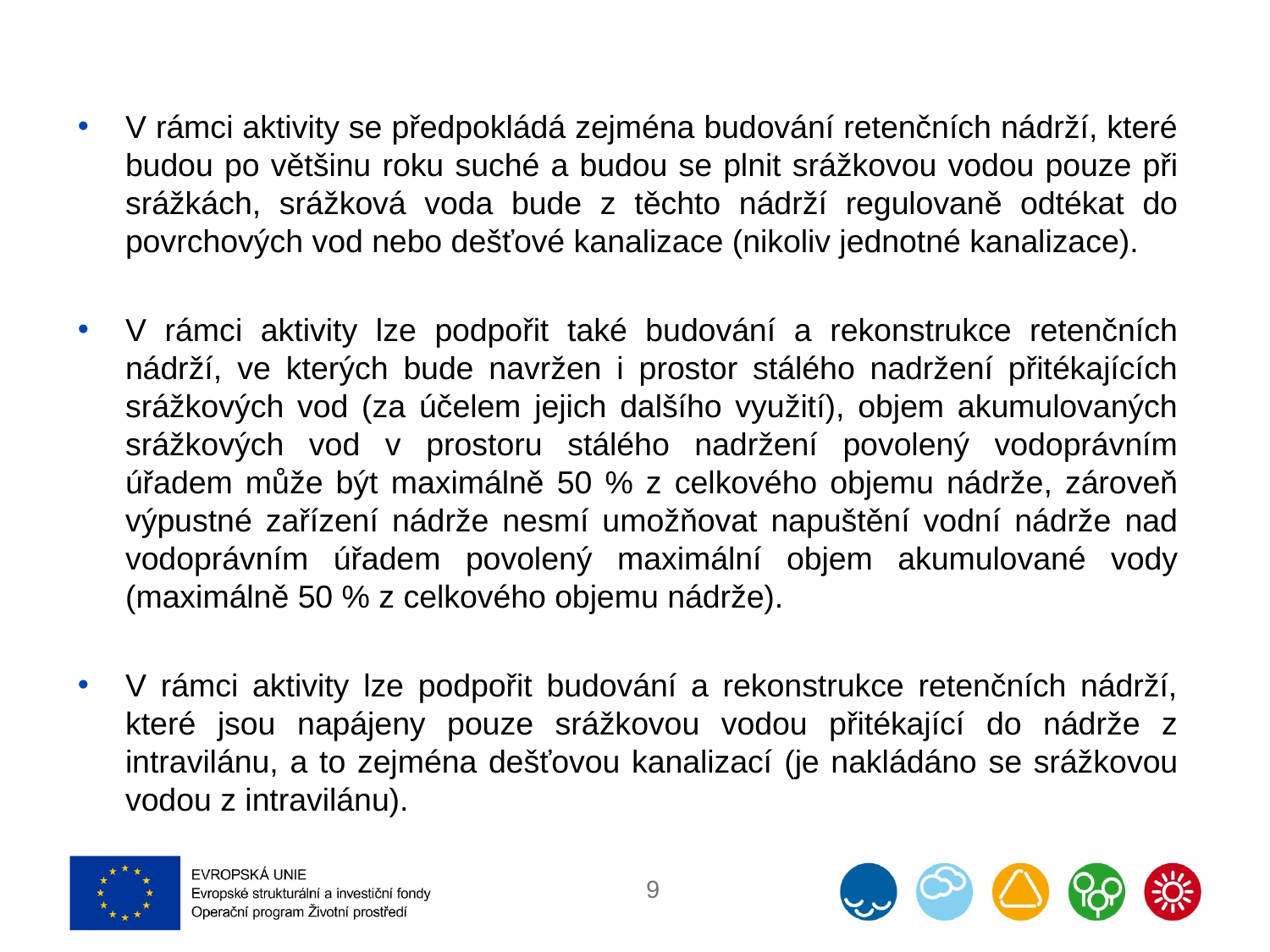

#

V rámci aktivity se předpokládá zejména budování retenčních nádrží, které budou po většinu roku suché a budou se plnit srážkovou vodou pouze při srážkách, srážková voda bude z těchto nádrží regulovaně odtékat do povrchových vod nebo dešťové kanalizace (nikoliv jednotné kanalizace).

V rámci aktivity lze podpořit také budování a rekonstrukce retenčních nádrží, ve kterých bude navržen i prostor stálého nadržení přitékajících srážkových vod (za účelem jejich dalšího využití), objem akumulovaných srážkových vod v prostoru stálého nadržení povolený vodoprávním úřadem může být maximálně 50 % z celkového objemu nádrže, zároveň výpustné zařízení nádrže nesmí umožňovat napuštění vodní nádrže nad vodoprávním úřadem povolený maximální objem akumulované vody (maximálně 50 % z celkového objemu nádrže).

V rámci aktivity lze podpořit budování a rekonstrukce retenčních nádrží, které jsou napájeny pouze srážkovou vodou přitékající do nádrže z intravilánu, a to zejména dešťovou kanalizací (je nakládáno se srážkovou vodou z intravilánu).

9